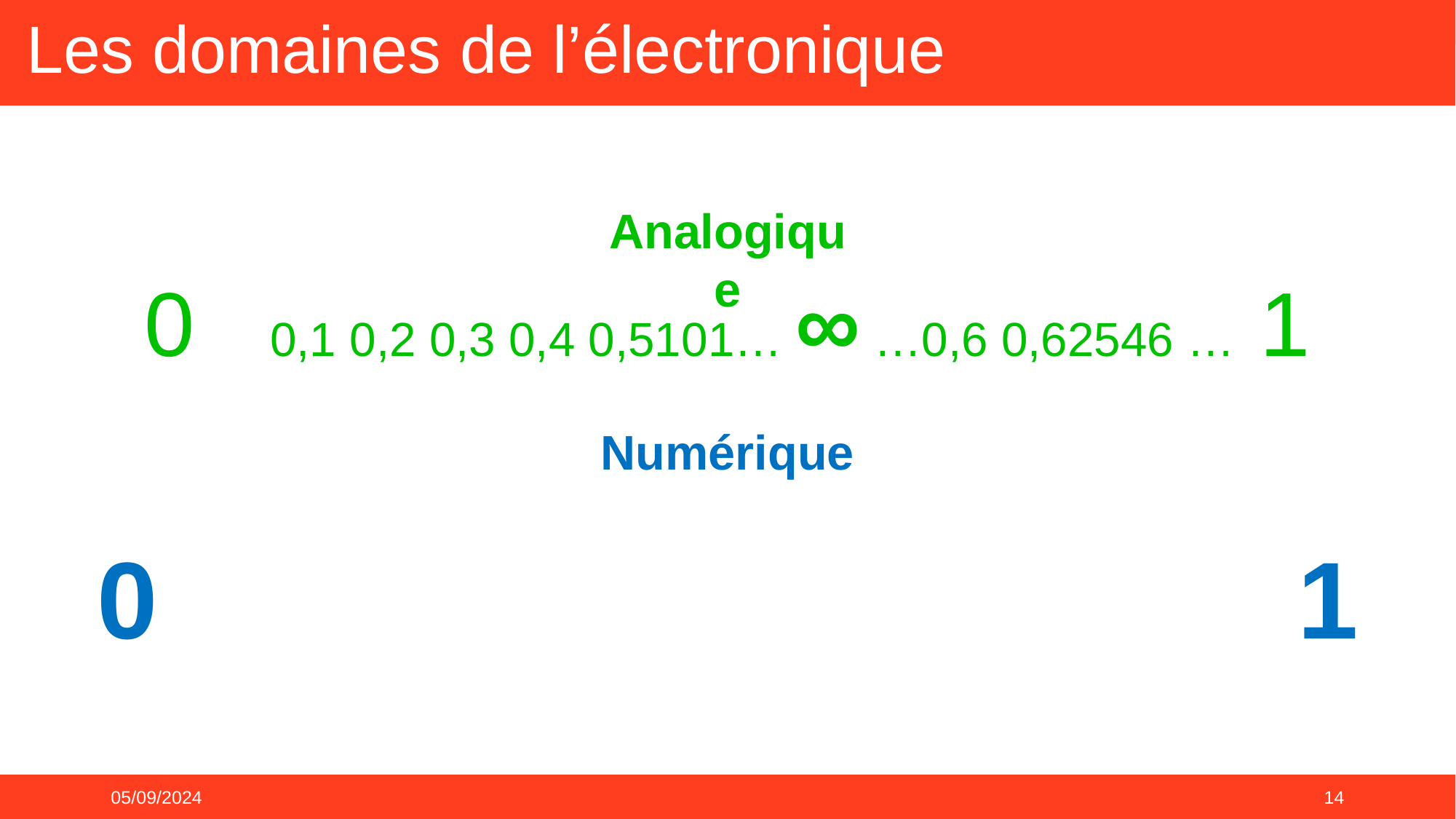

# Les domaines de l’électronique
Analogique
0   0,1 0,2 0,3 0,4 0,5101… ∞ …0,6 0,62546 … 1
Numérique
0       			     					1
05/09/2024

14